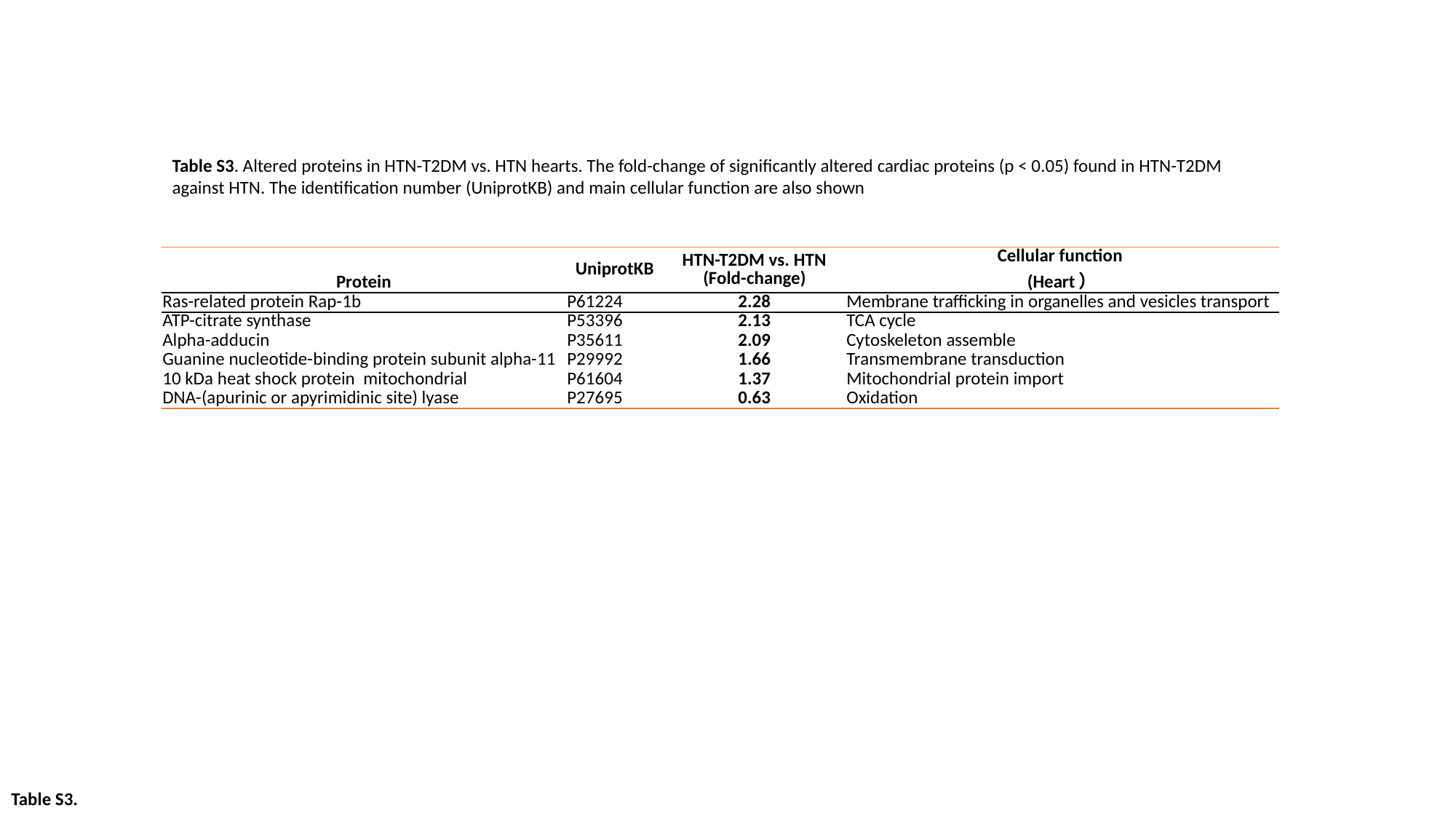

Table S3. Altered proteins in HTN-T2DM vs. HTN hearts. The fold-change of significantly altered cardiac proteins (p < 0.05) found in HTN-T2DM against HTN. The identification number (UniprotKB) and main cellular function are also shown

| Protein | UniprotKB | HTN-T2DM vs. HTN (Fold-change) | Cellular function (Heart） |
| --- | --- | --- | --- |
| Ras-related protein Rap-1b | P61224 | 2.28 | Membrane trafficking in organelles and vesicles transport |
| ATP-citrate synthase | P53396 | 2.13 | TCA cycle |
| Alpha-adducin | P35611 | 2.09 | Cytoskeleton assemble |
| Guanine nucleotide-binding protein subunit alpha-11 | P29992 | 1.66 | Transmembrane transduction |
| 10 kDa heat shock protein mitochondrial | P61604 | 1.37 | Mitochondrial protein import |
| DNA-(apurinic or apyrimidinic site) lyase | P27695 | 0.63 | Oxidation |
Table S3.